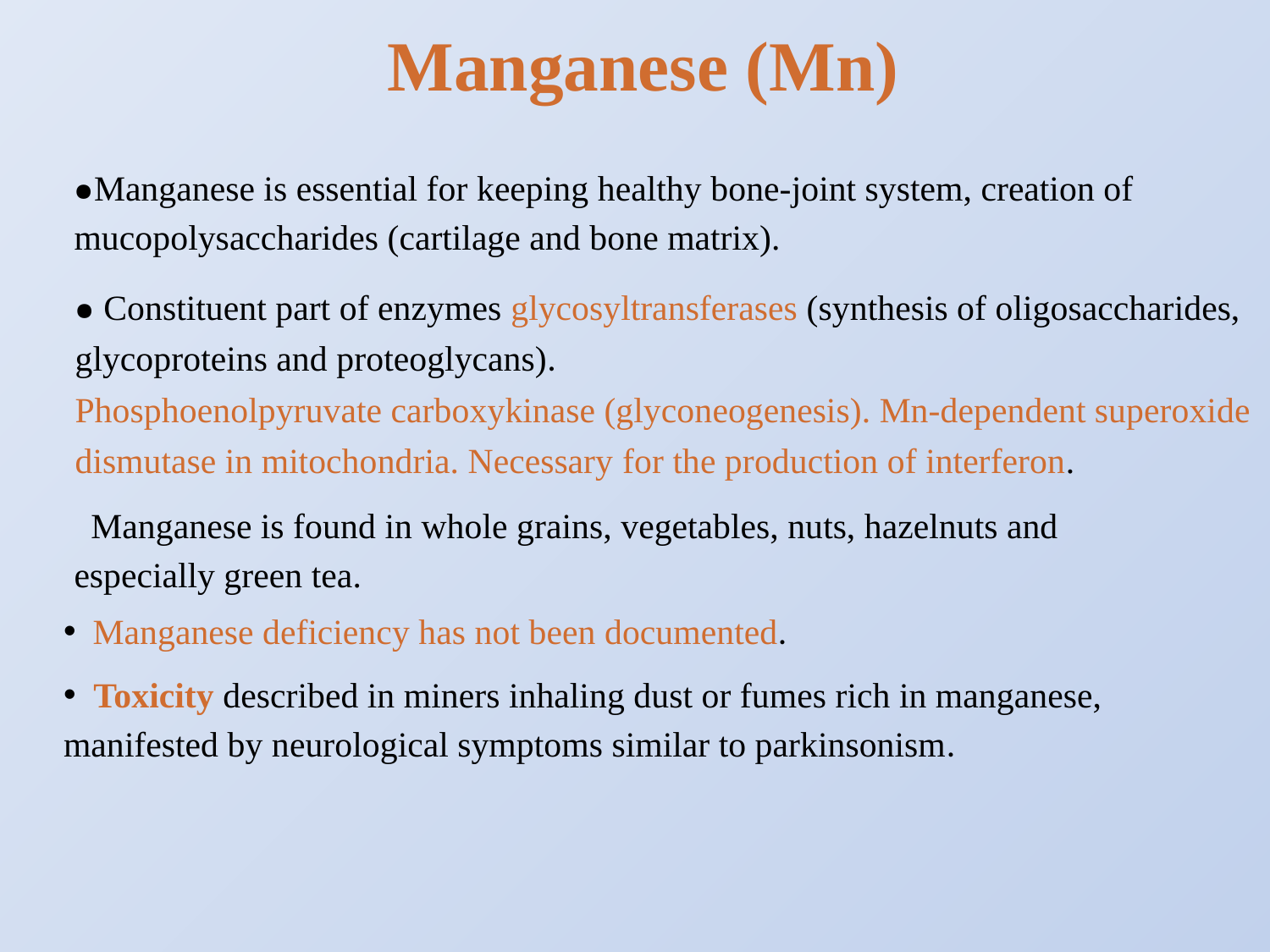

Manganese (Mn)

•Manganese is essential for keeping healthy bone-joint system, creation of mucopolysaccharides (cartilage and bone matrix).
• Constituent part of enzymes glycosyltransferases (synthesis of oligosaccharides, glycoproteins and proteoglycans).
Phosphoenolpyruvate carboxykinase (glyconeogenesis). Mn-dependent superoxide dismutase in mitochondria. Necessary for the production of interferon.

  Manganese is found in whole grains, vegetables, nuts, hazelnuts and especially green tea.
  Manganese deficiency has not been documented.

  Toxicity described in miners inhaling dust or fumes rich in manganese, manifested by neurological symptoms similar to parkinsonism.